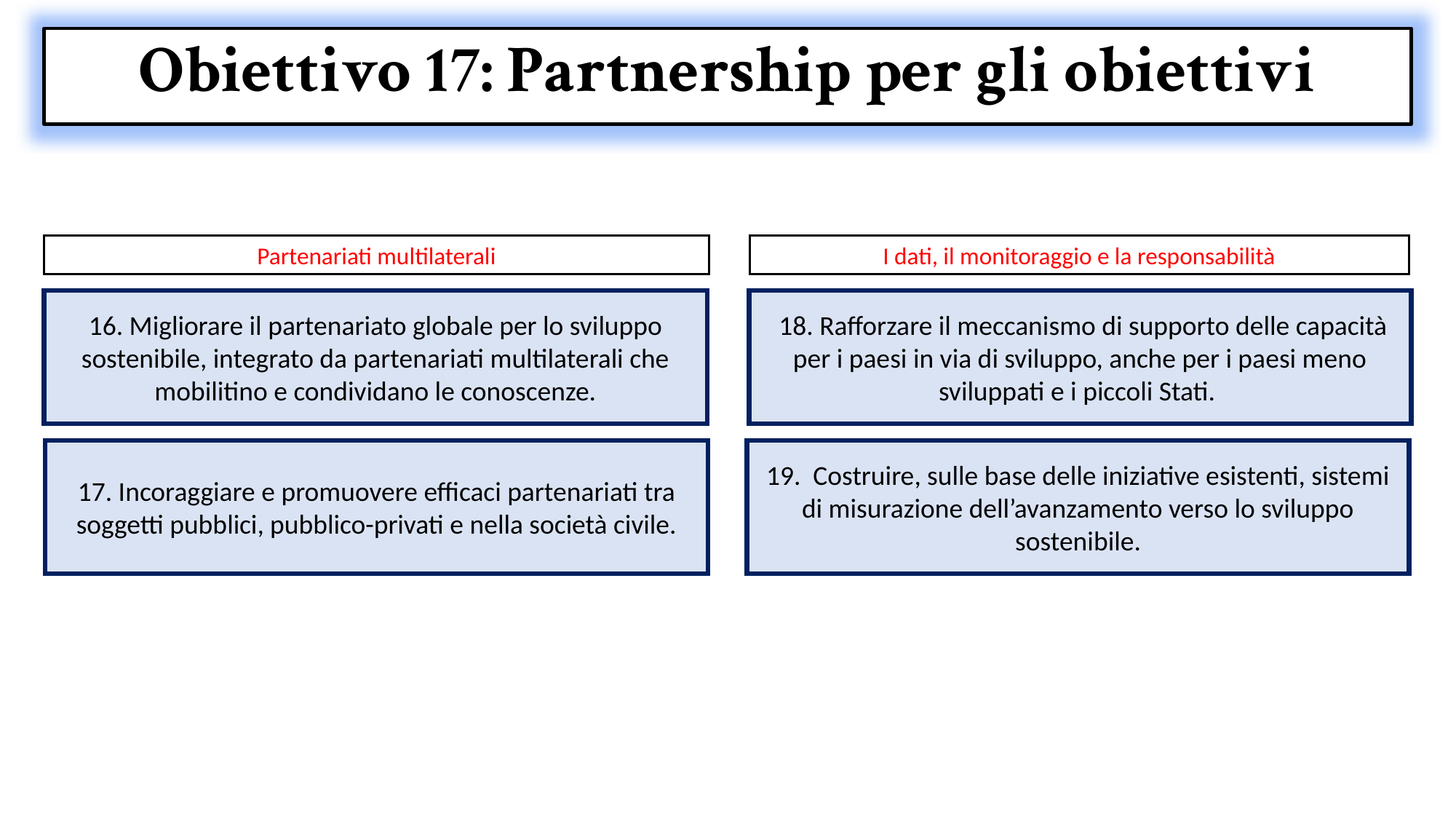

Obiettivo 17: Partnership per gli obiettivi
Partenariati multilaterali
I dati, il monitoraggio e la responsabilità
 18. Rafforzare il meccanismo di supporto delle capacità per i paesi in via di sviluppo, anche per i paesi meno sviluppati e i piccoli Stati.
16. Migliorare il partenariato globale per lo sviluppo sostenibile, integrato da partenariati multilaterali che mobilitino e condividano le conoscenze.
19.  Costruire, sulle base delle iniziative esistenti, sistemi di misurazione dell’avanzamento verso lo sviluppo sostenibile.
17. Incoraggiare e promuovere efficaci partenariati tra soggetti pubblici, pubblico-privati e nella società civile.